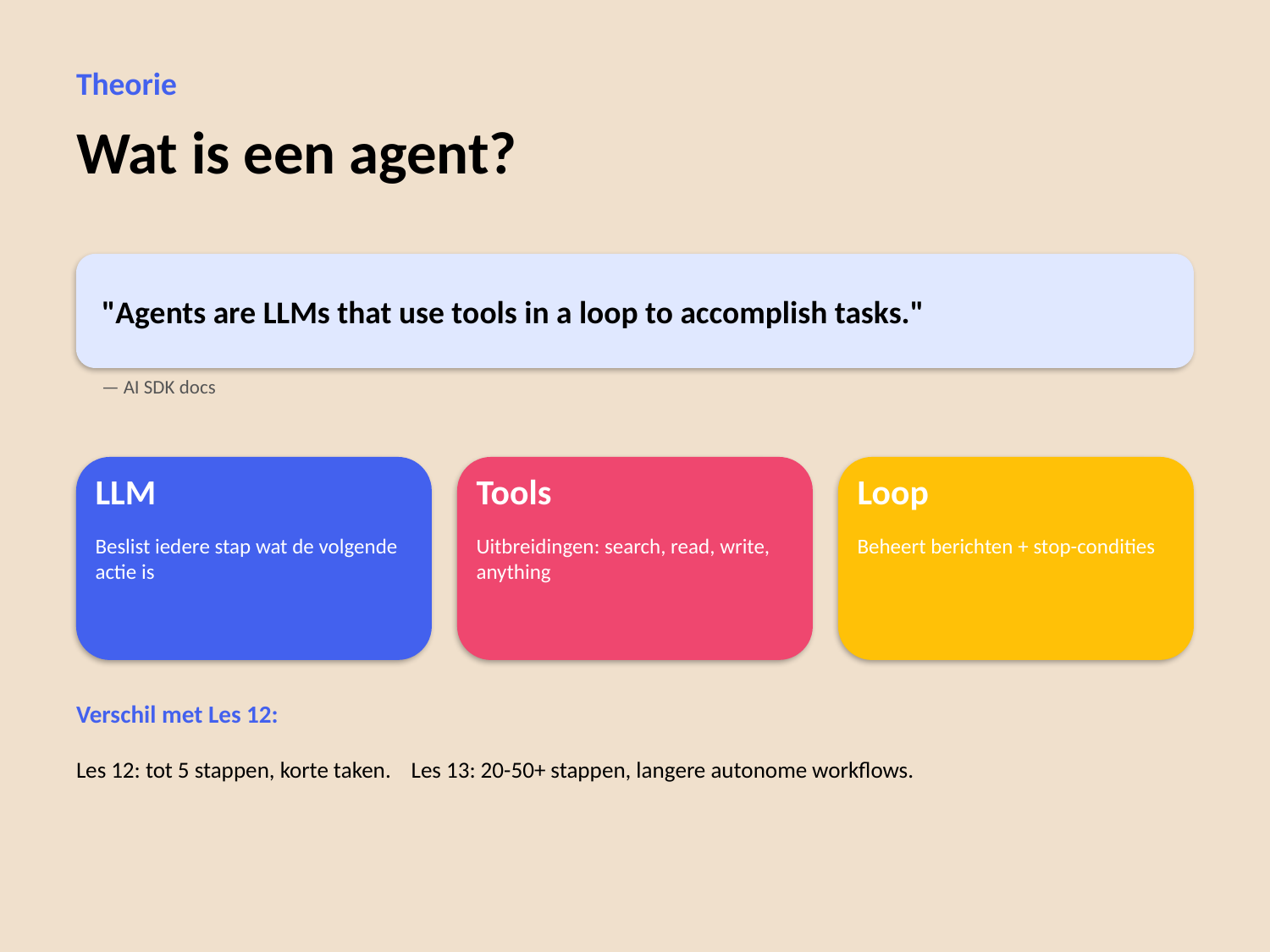

Theorie
Wat is een agent?

"Agents are LLMs that use tools in a loop to accomplish tasks."
— AI SDK docs

LLM
Tools
Loop
Beslist iedere stap wat de volgende actie is
Uitbreidingen: search, read, write, anything
Beheert berichten + stop-condities
Verschil met Les 12:
Les 12: tot 5 stappen, korte taken.    Les 13: 20-50+ stappen, langere autonome workflows.